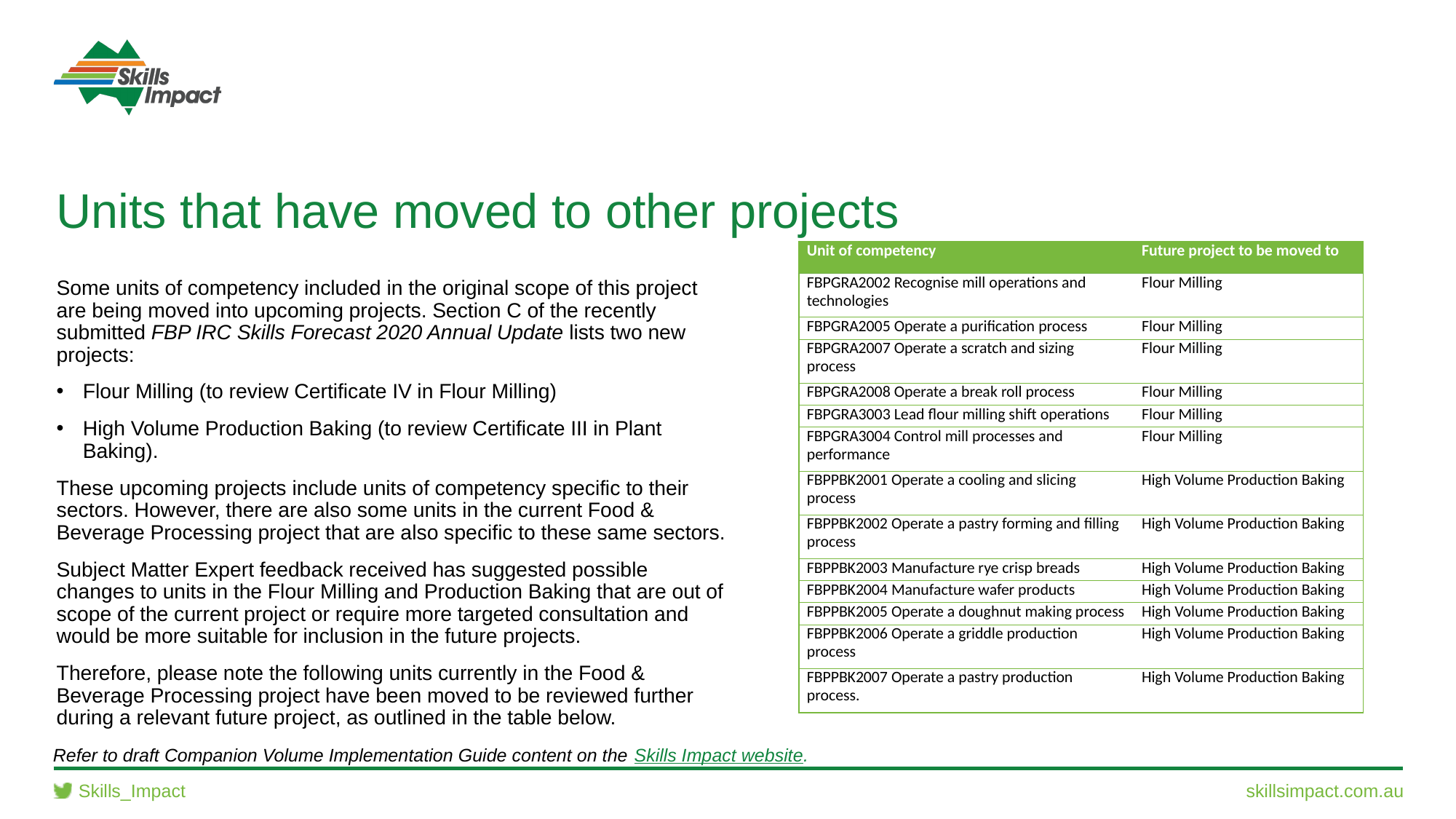

# Units that have moved to other projects
| Unit of competency | Future project to be moved to |
| --- | --- |
| FBPGRA2002 Recognise mill operations and technologies | Flour Milling |
| FBPGRA2005 Operate a purification process | Flour Milling |
| FBPGRA2007 Operate a scratch and sizing process | Flour Milling |
| FBPGRA2008 Operate a break roll process | Flour Milling |
| FBPGRA3003 Lead flour milling shift operations | Flour Milling |
| FBPGRA3004 Control mill processes and performance | Flour Milling |
| FBPPBK2001 Operate a cooling and slicing process | High Volume Production Baking |
| FBPPBK2002 Operate a pastry forming and filling process | High Volume Production Baking |
| FBPPBK2003 Manufacture rye crisp breads | High Volume Production Baking |
| FBPPBK2004 Manufacture wafer products | High Volume Production Baking |
| FBPPBK2005 Operate a doughnut making process | High Volume Production Baking |
| FBPPBK2006 Operate a griddle production process | High Volume Production Baking |
| FBPPBK2007 Operate a pastry production process. | High Volume Production Baking |
Some units of competency included in the original scope of this project are being moved into upcoming projects. Section C of the recently submitted FBP IRC Skills Forecast 2020 Annual Update lists two new projects:
Flour Milling (to review Certificate IV in Flour Milling)
High Volume Production Baking (to review Certificate III in Plant Baking).
These upcoming projects include units of competency specific to their sectors. However, there are also some units in the current Food & Beverage Processing project that are also specific to these same sectors.
Subject Matter Expert feedback received has suggested possible changes to units in the Flour Milling and Production Baking that are out of scope of the current project or require more targeted consultation and would be more suitable for inclusion in the future projects.
Therefore, please note the following units currently in the Food & Beverage Processing project have been moved to be reviewed further during a relevant future project, as outlined in the table below.
Refer to draft Companion Volume Implementation Guide content on the Skills Impact website.